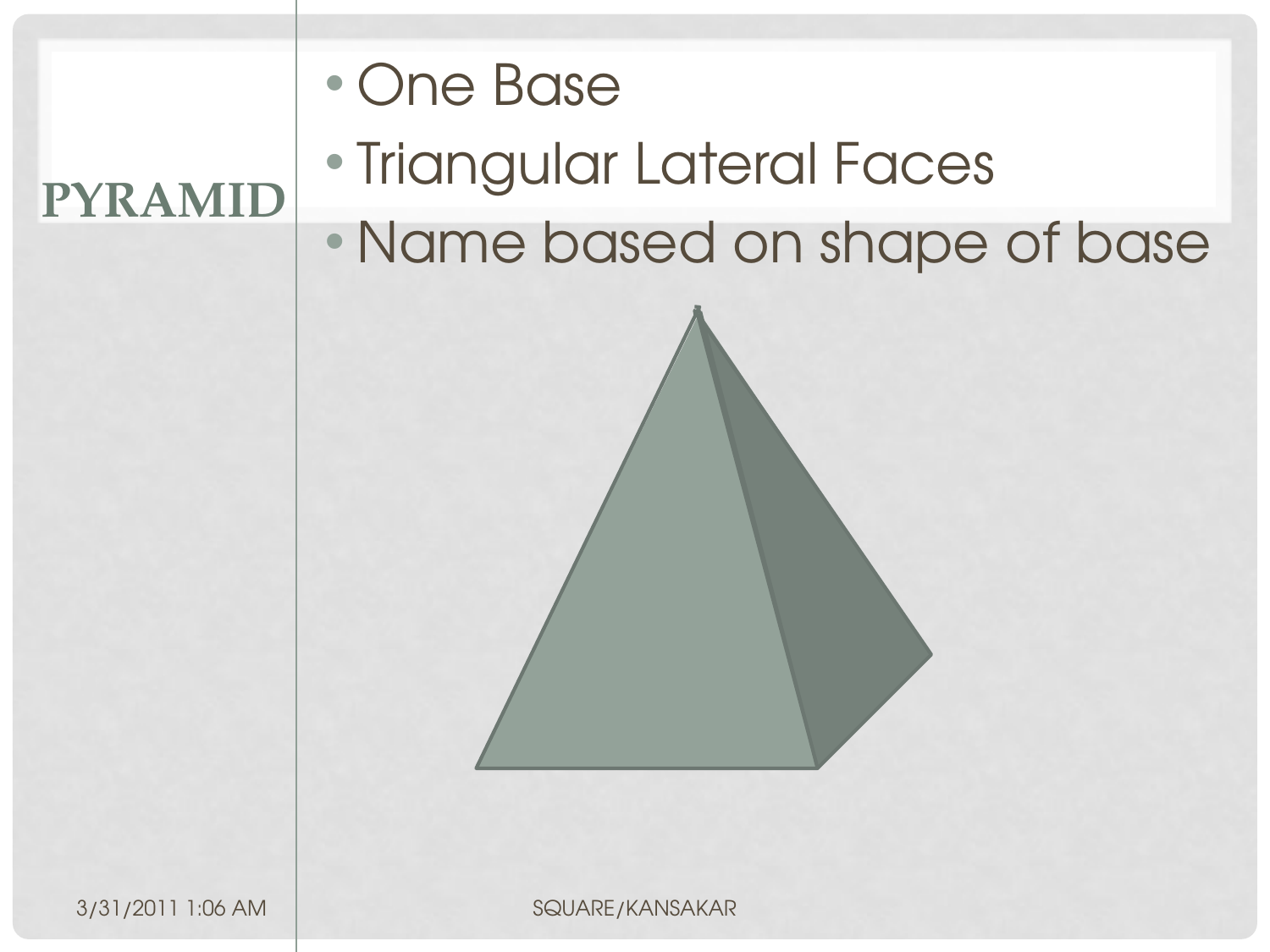

One Base
Triangular Lateral Faces
Name based on shape of base
# pyramid

3/31/2011 1:06 AM
SQUARE/KANSAKAR